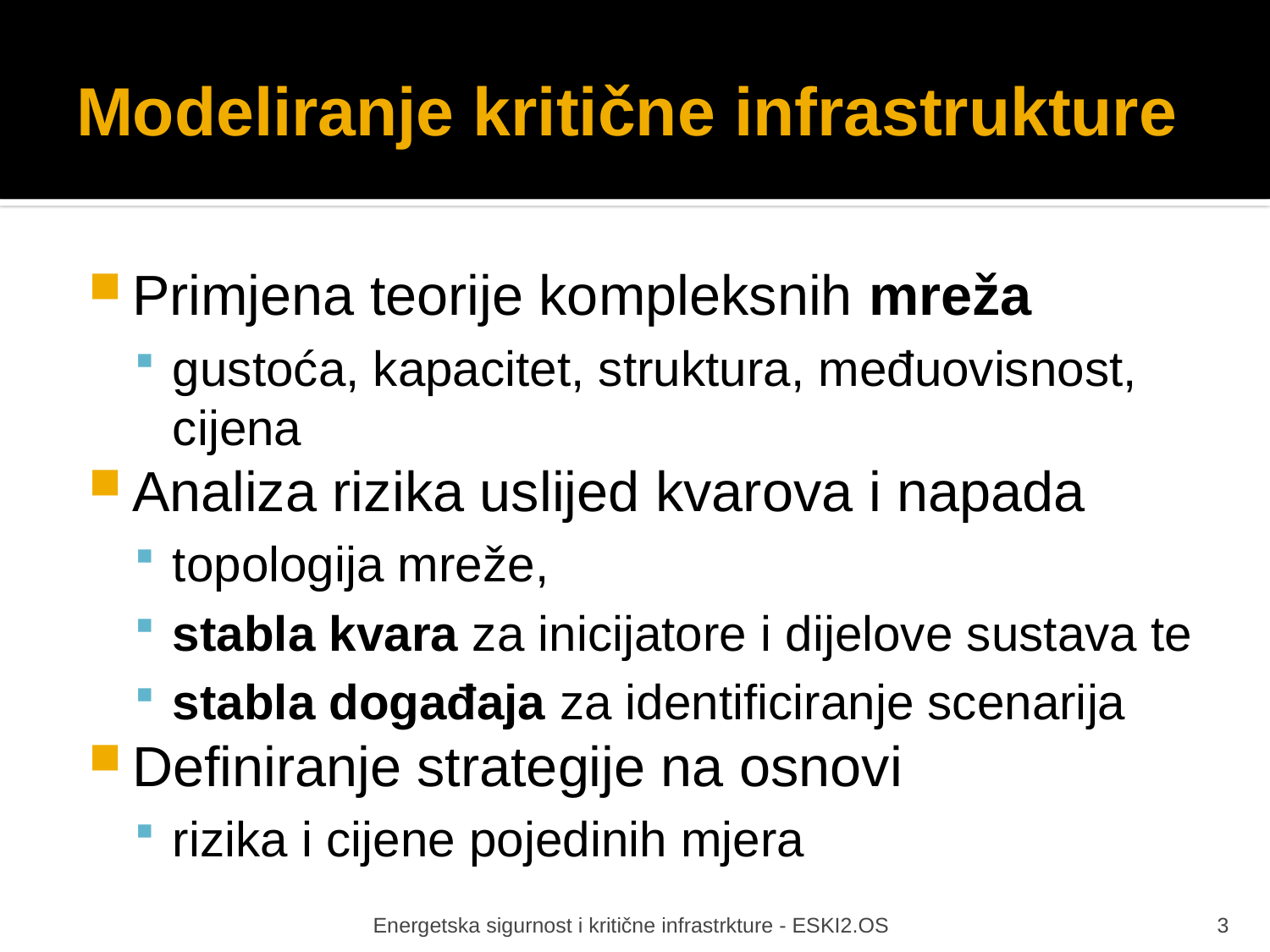

# Modeliranje kritične infrastrukture
Primjena teorije kompleksnih mreža
gustoća, kapacitet, struktura, međuovisnost, cijena
Analiza rizika uslijed kvarova i napada
topologija mreže,
stabla kvara za inicijatore i dijelove sustava te
stabla događaja za identificiranje scenarija
Definiranje strategije na osnovi
rizika i cijene pojedinih mjera

Energetska sigurnost i kritične infrastrkture - ESKI2.OS
3